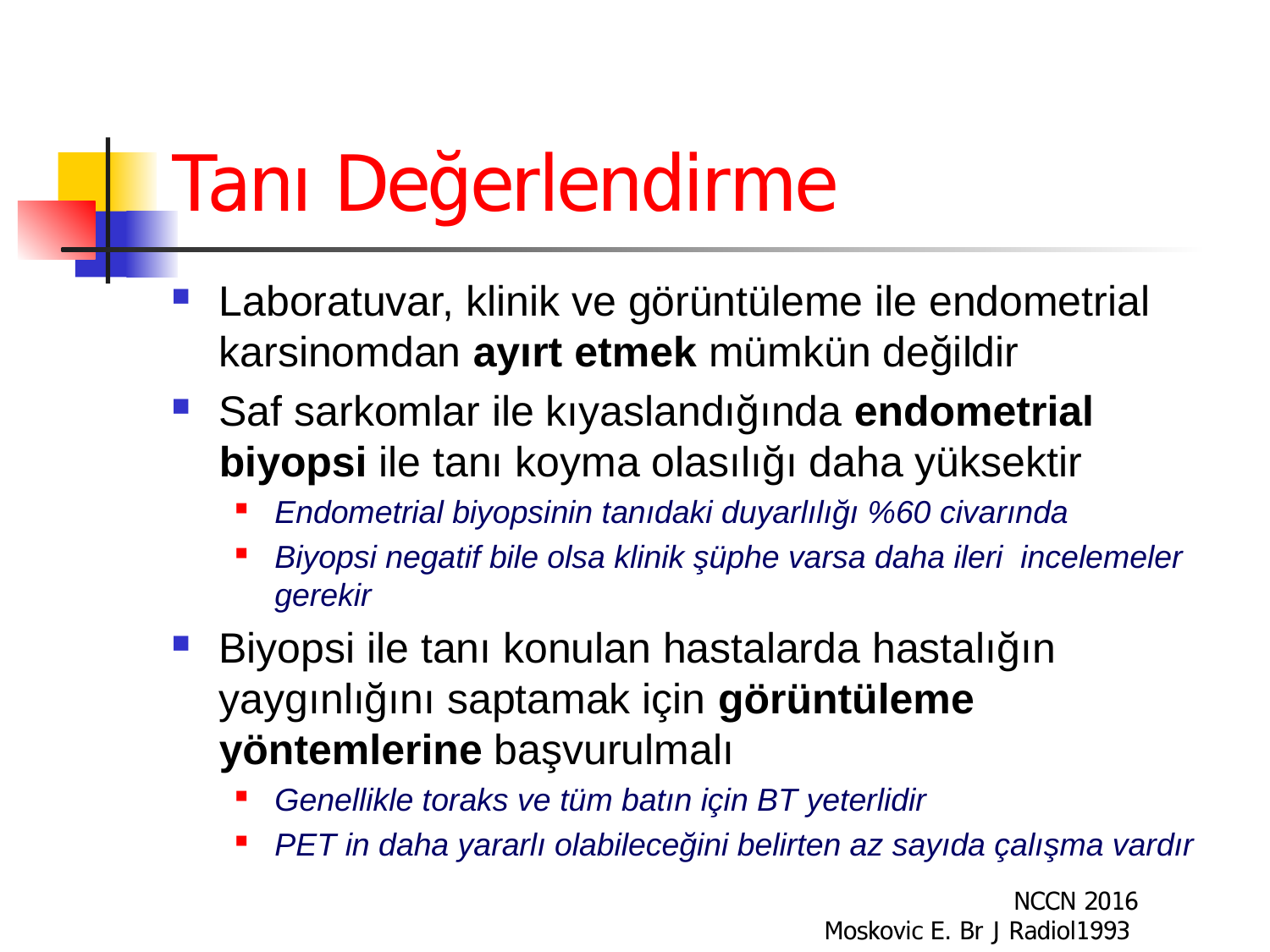

# Tanı Değerlendirme
Laboratuvar, klinik ve görüntüleme ile endometrial karsinomdan ayırt etmek mümkün değildir
Saf sarkomlar ile kıyaslandığında endometrial biyopsi ile tanı koyma olasılığı daha yüksektir
Endometrial biyopsinin tanıdaki duyarlılığı %60 civarında
Biyopsi negatif bile olsa klinik şüphe varsa daha ileri  incelemeler gerekir
Biyopsi ile tanı konulan hastalarda hastalığın yaygınlığını saptamak için görüntüleme yöntemlerine başvurulmalı
Genellikle toraks ve tüm batın için BT yeterlidir
PET in daha yararlı olabileceğini belirten az sayıda çalışma vardır

NCCN 2016
Moskovic E. Br J Radiol1993